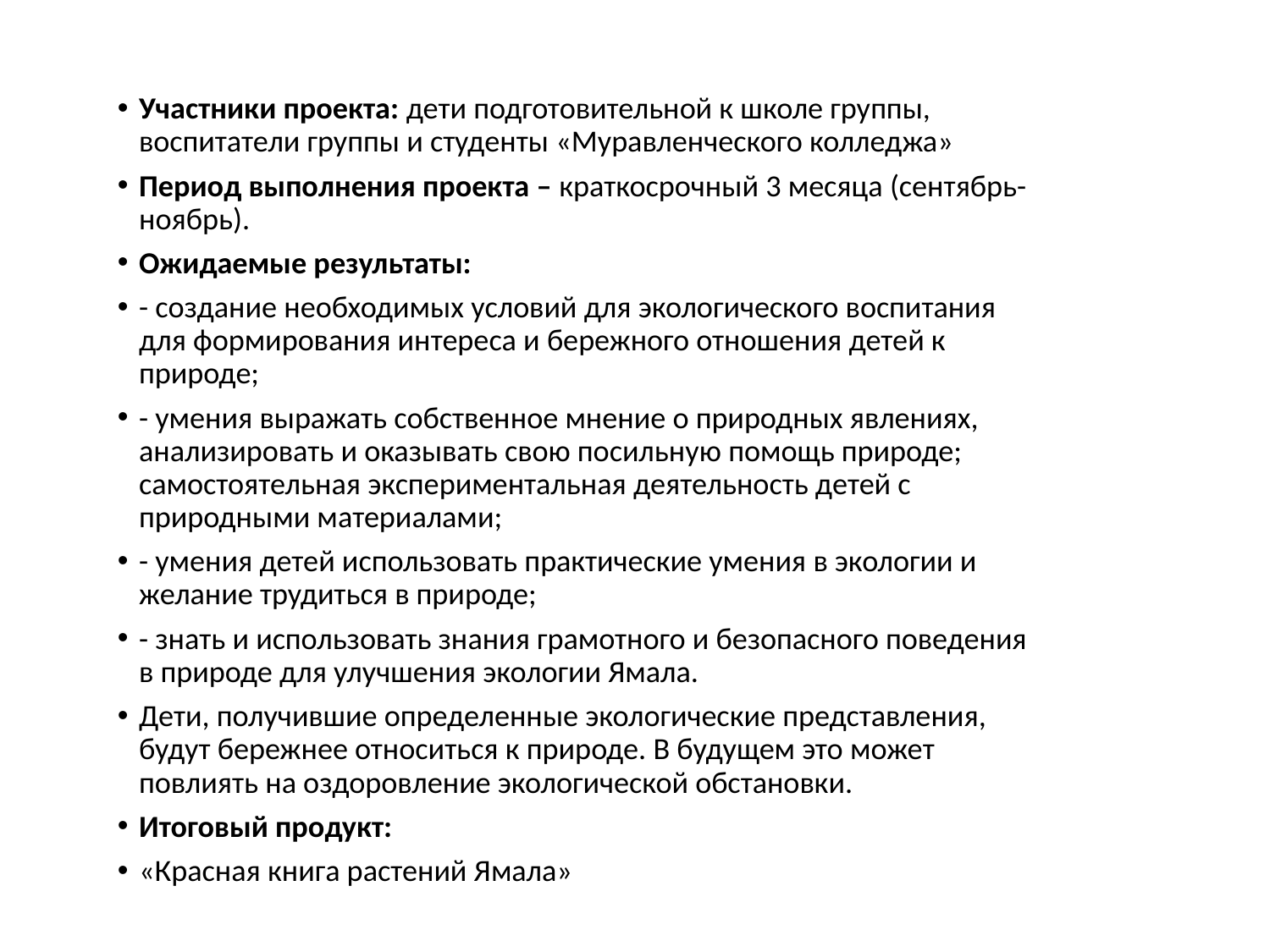

Участники проекта: дети подготовительной к школе группы, воспитатели группы и студенты «Муравленческого колледжа»
Период выполнения проекта – краткосрочный 3 месяца (сентябрь- ноябрь).
Ожидаемые результаты:
- создание необходимых условий для экологического воспитания для формирования интереса и бережного отношения детей к природе;
- умения выражать собственное мнение о природных явлениях, анализировать и оказывать свою посильную помощь природе; самостоятельная экспериментальная деятельность детей с природными материалами;
- умения детей использовать практические умения в экологии и желание трудиться в природе;
- знать и использовать знания грамотного и безопасного поведения в природе для улучшения экологии Ямала.
Дети, получившие определенные экологические представления, будут бережнее относиться к природе. В будущем это может повлиять на оздоровление экологической обстановки.
Итоговый продукт:
«Красная книга растений Ямала»